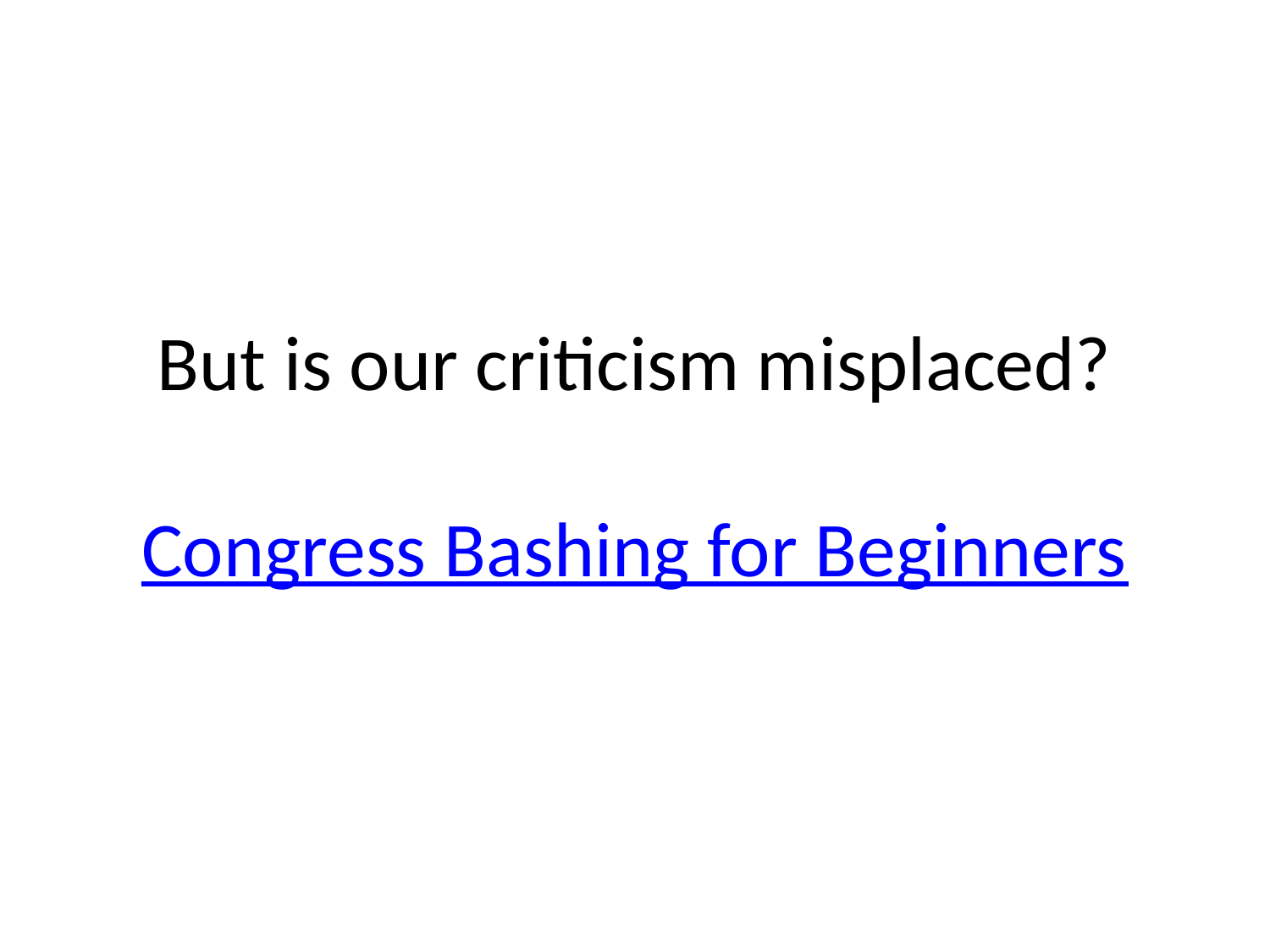

# But is our criticism misplaced? Congress Bashing for Beginners